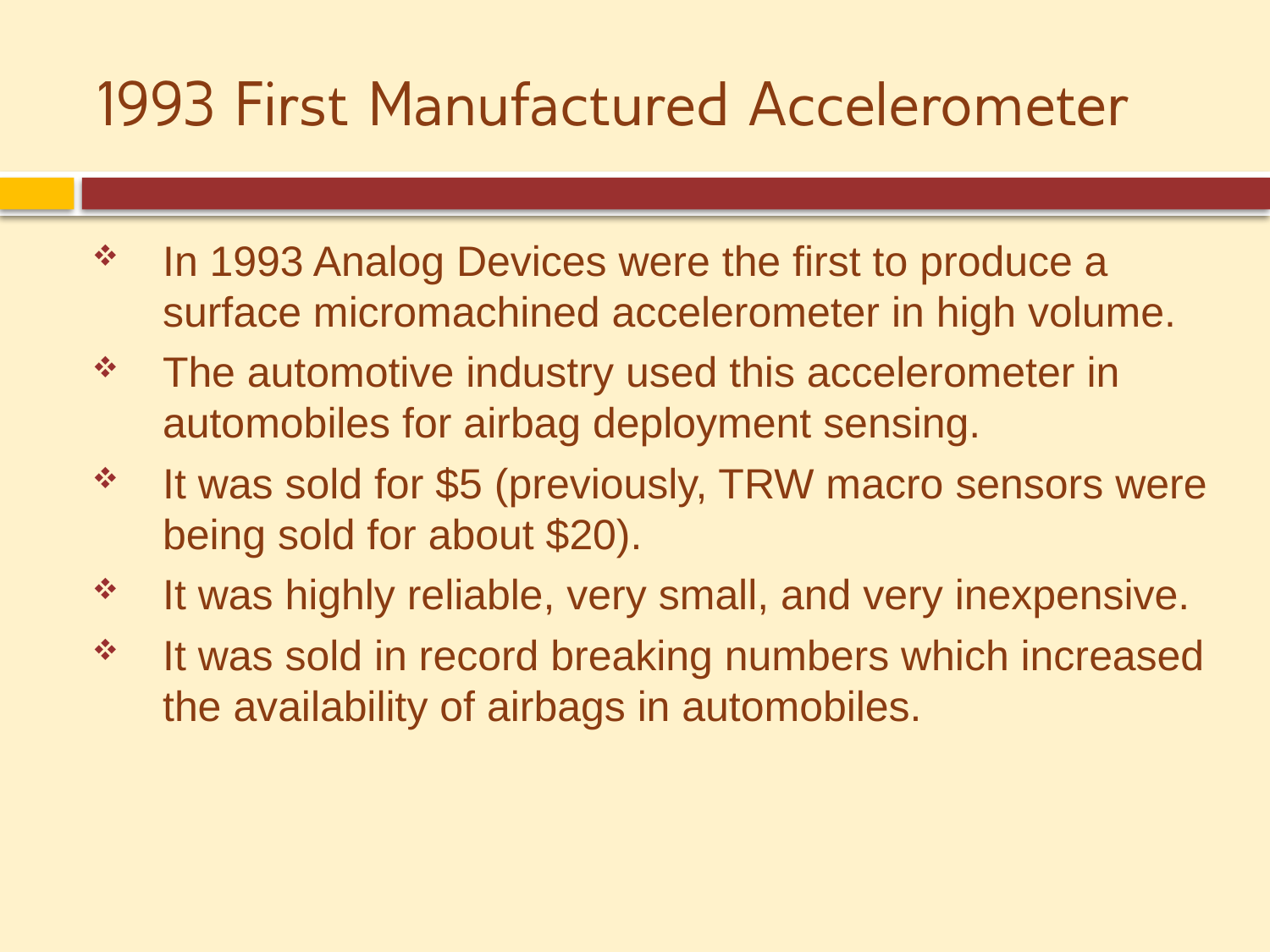

# 1993 First Manufactured Accelerometer
In 1993 Analog Devices were the first to produce a surface micromachined accelerometer in high volume.
The automotive industry used this accelerometer in automobiles for airbag deployment sensing.
It was sold for $5 (previously, TRW macro sensors were being sold for about $20).
It was highly reliable, very small, and very inexpensive.
It was sold in record breaking numbers which increased the availability of airbags in automobiles.